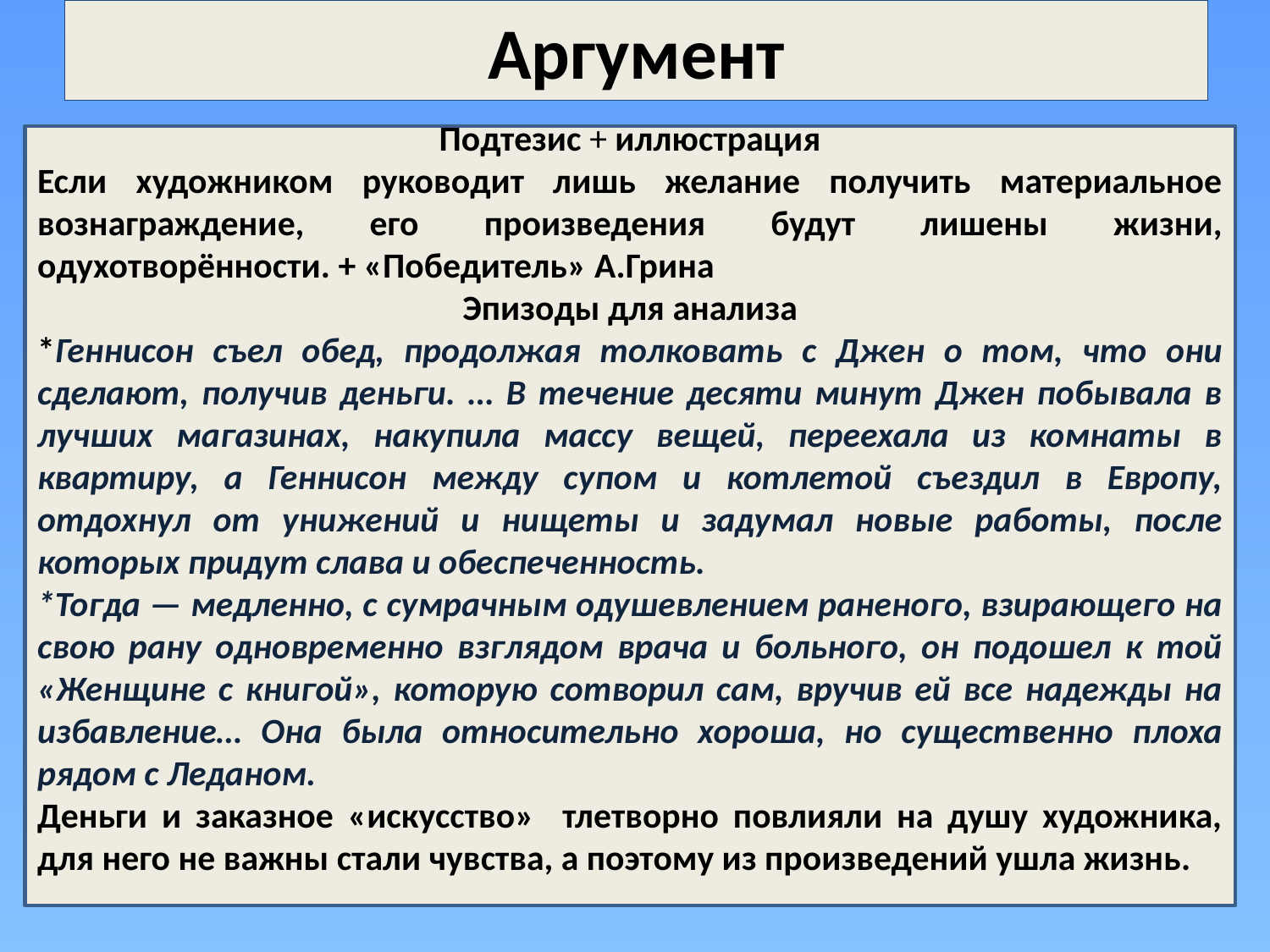

# Аргумент

Подтезис + иллюстрация
Если художником руководит лишь желание получить материальное вознаграждение, его произведения будут лишены жизни, одухотворённости. + «Победитель» А.Грина
Эпизоды для анализа
*Геннисон съел обед, продолжая толковать с Джен о том, что они сделают, получив деньги. … В течение десяти минут Джен побывала в лучших магазинах, накупила массу вещей, переехала из комнаты в квартиру, а Геннисон между супом и котлетой съездил в Европу, отдохнул от унижений и нищеты и задумал новые работы, после которых придут слава и обеспеченность.
*Тогда — медленно, с сумрачным одушевлением раненого, взирающего на свою рану одновременно взглядом врача и больного, он подошел к той «Женщине с книгой», которую сотворил сам, вручив ей все надежды на избавление… Она была относительно хороша, но существенно плоха рядом с Леданом.
Деньги и заказное «искусство»  тлетворно повлияли на душу художника, для него не важны стали чувства, а поэтому из произведений ушла жизнь.